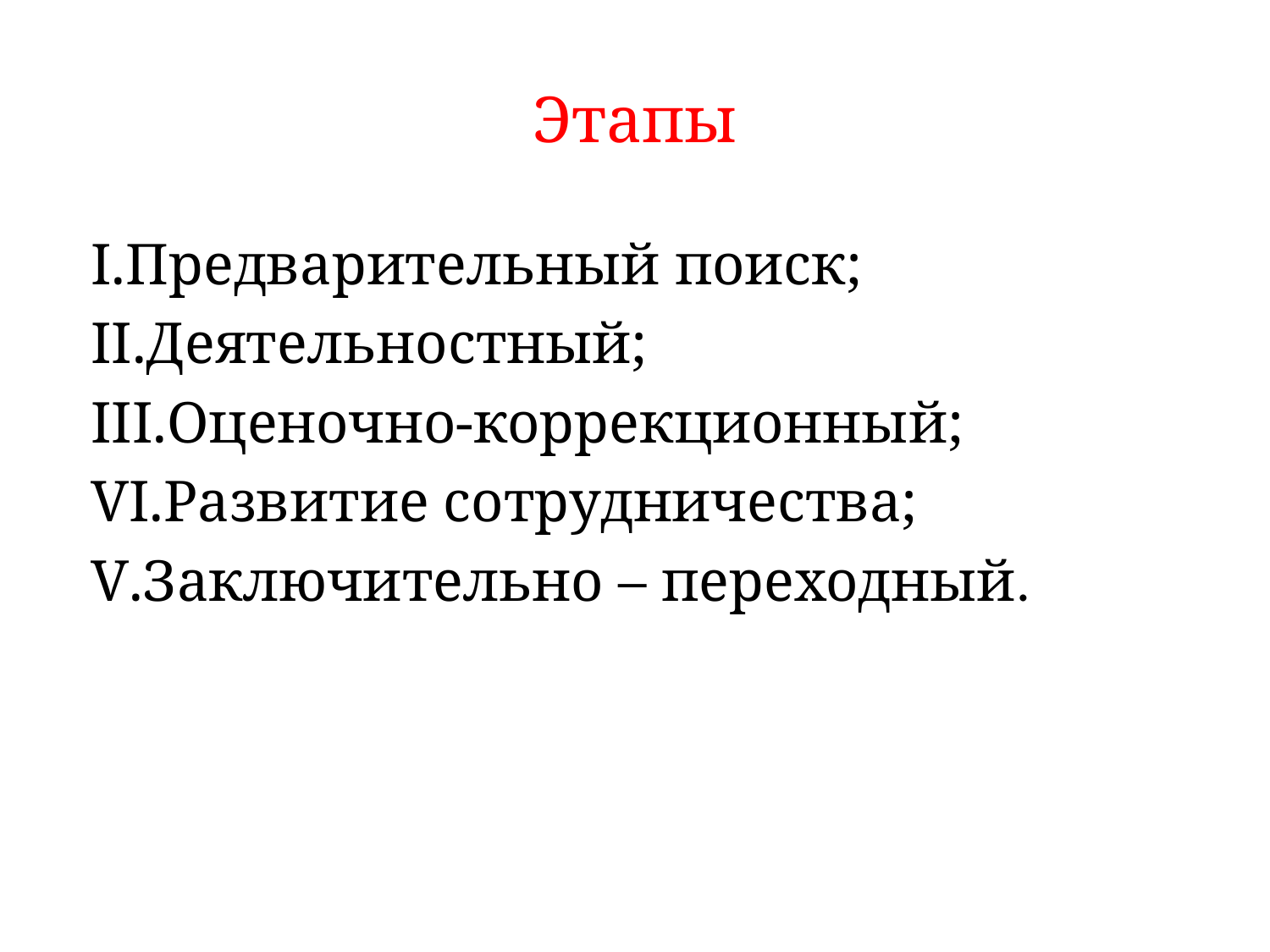

# Этапы
 I.Предварительный поиск;
 II.Деятельностный;
 III.Оценочно-коррекционный;
 VI.Развитие сотрудничества;
 V.Заключительно – переходный.